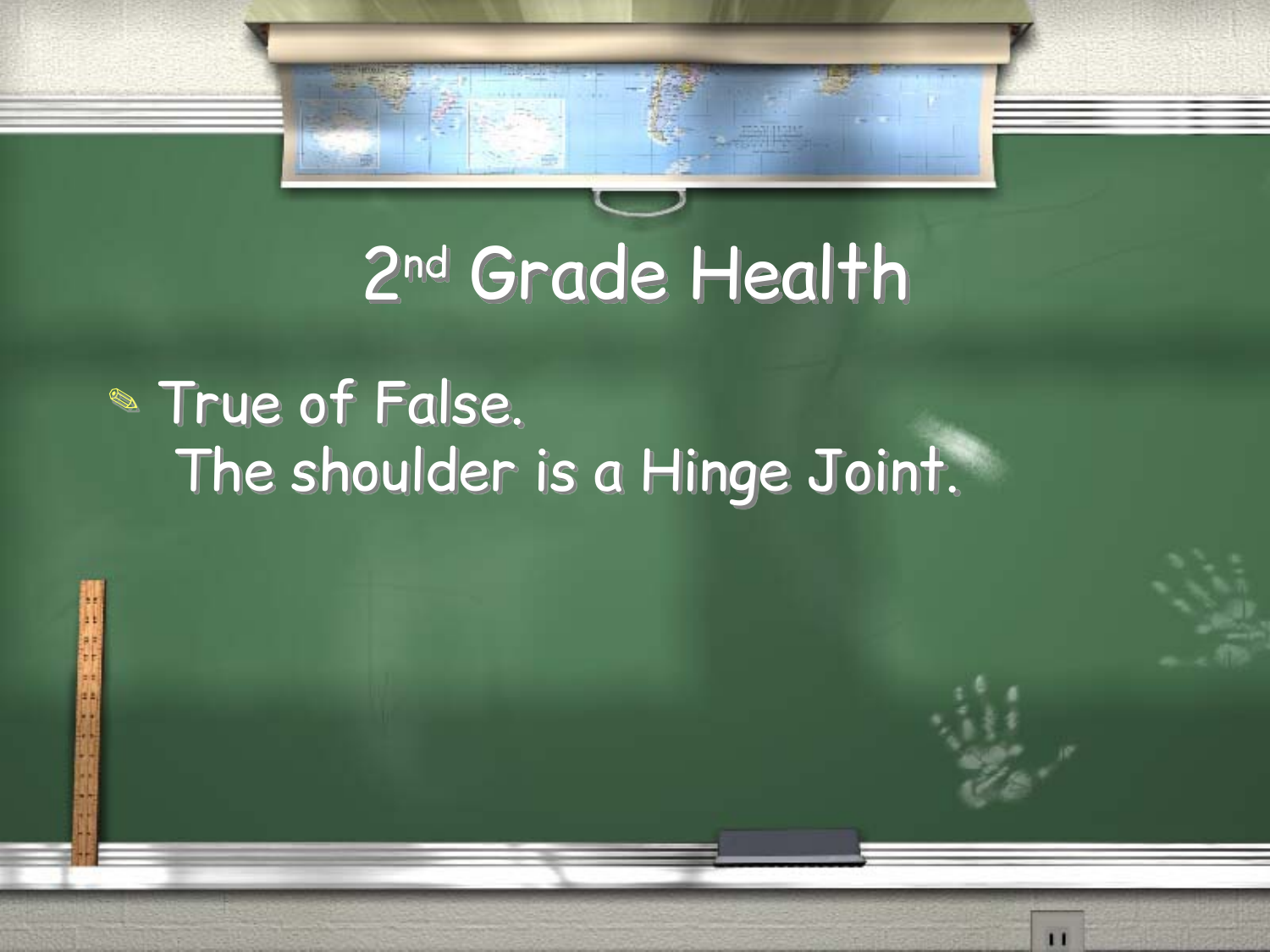

# 2nd Grade Health
True of False.
	 The shoulder is a Hinge Joint.